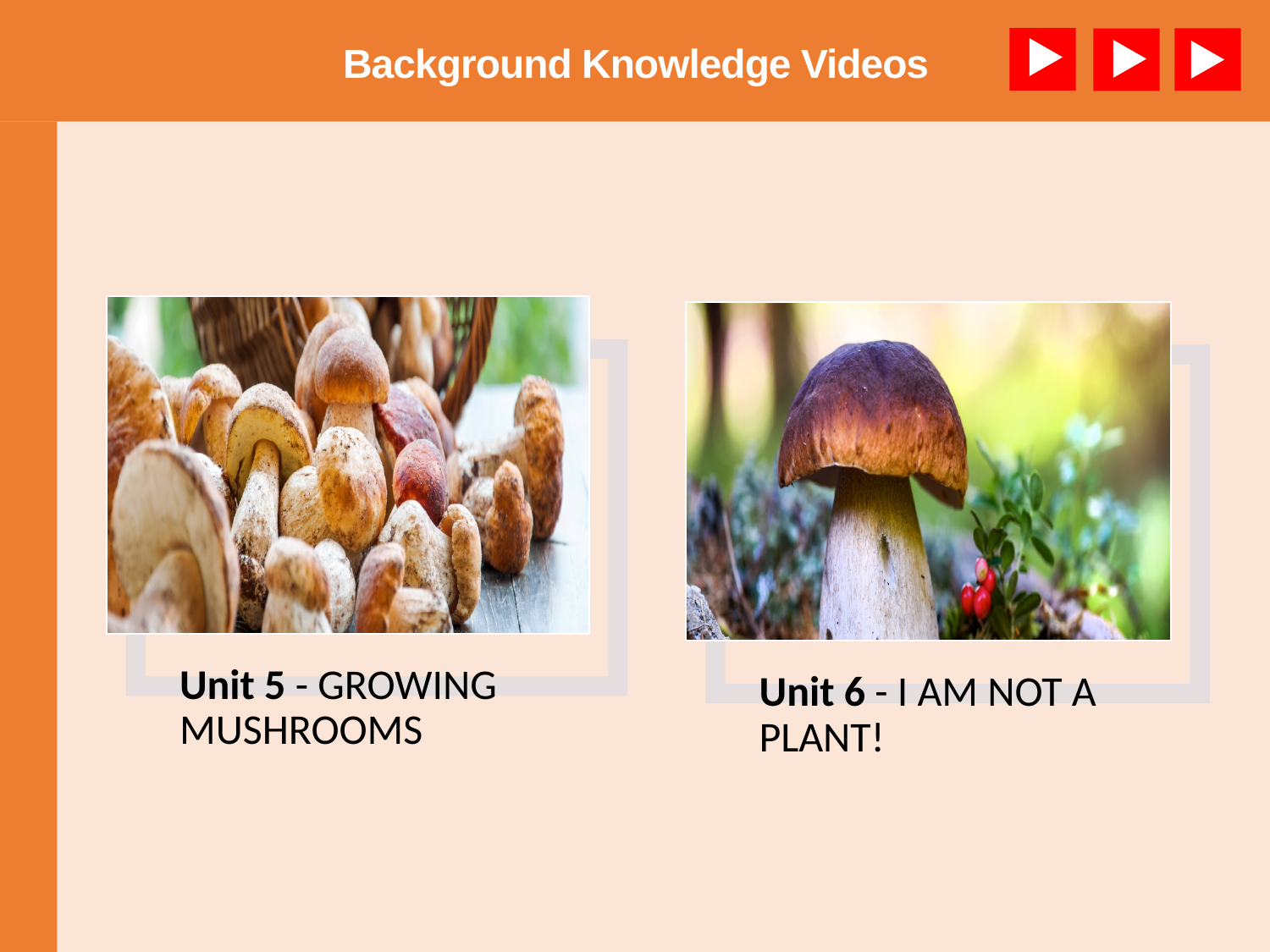

Background Knowledge Videos

Unit 5 - GROWING MUSHROOMS

Unit 6 - I AM NOT A PLANT!